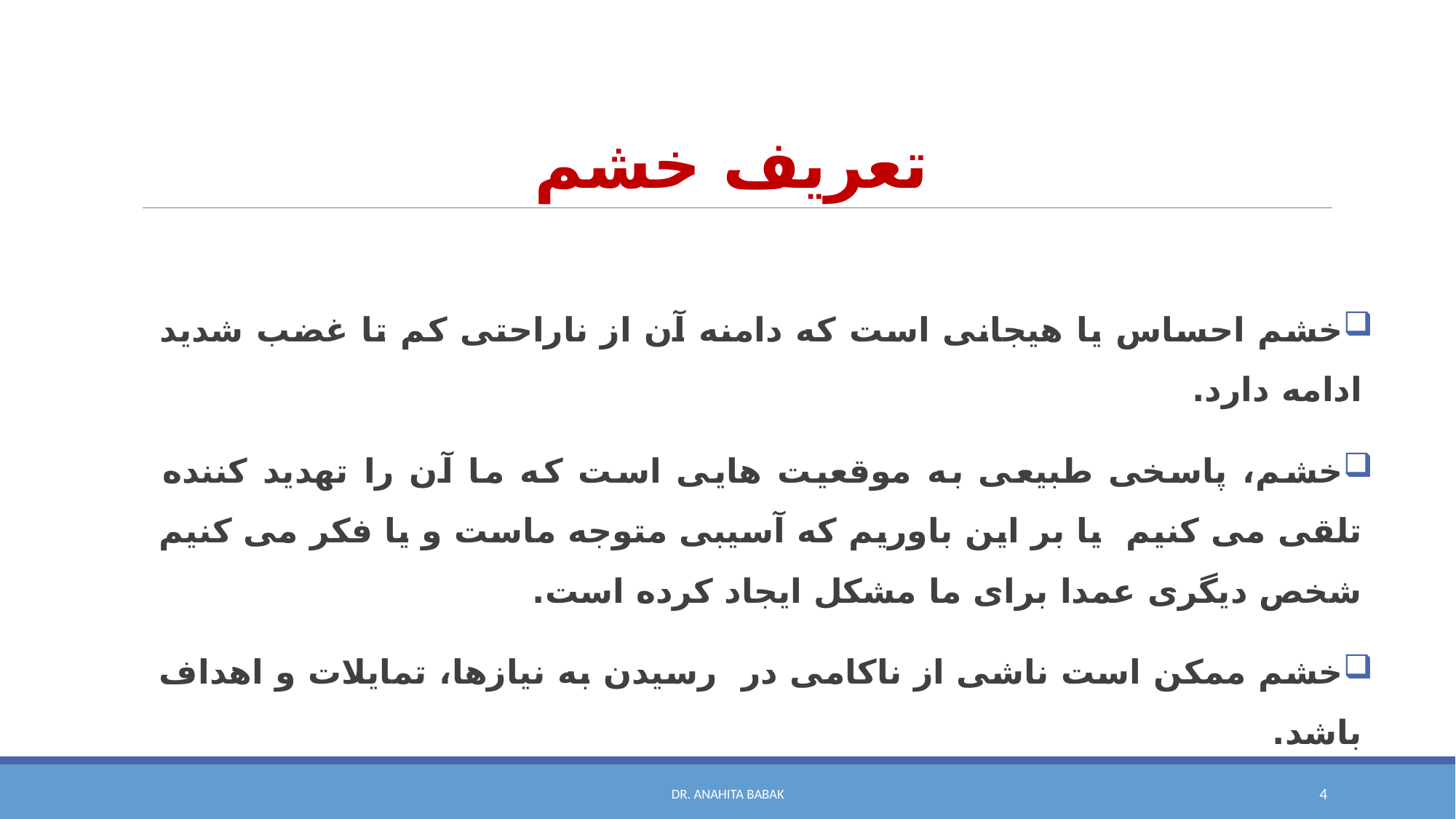

# تعریف خشم
خشم احساس یا هیجانی است که دامنه آن از ناراحتی کم تا غضب شدید ادامه دارد.
خشم، پاسخی طبیعی به موقعیت هایی است که ما آن را تهدید کننده تلقی می کنیم  یا بر این باوریم که آسیبی متوجه ماست و یا فکر می کنیم شخص دیگری عمدا برای ما مشکل ایجاد کرده است.
خشم ممکن است ناشی از ناکامی در  رسیدن به نیازها، تمایلات و اهداف باشد.
Dr. Anahita Babak
4